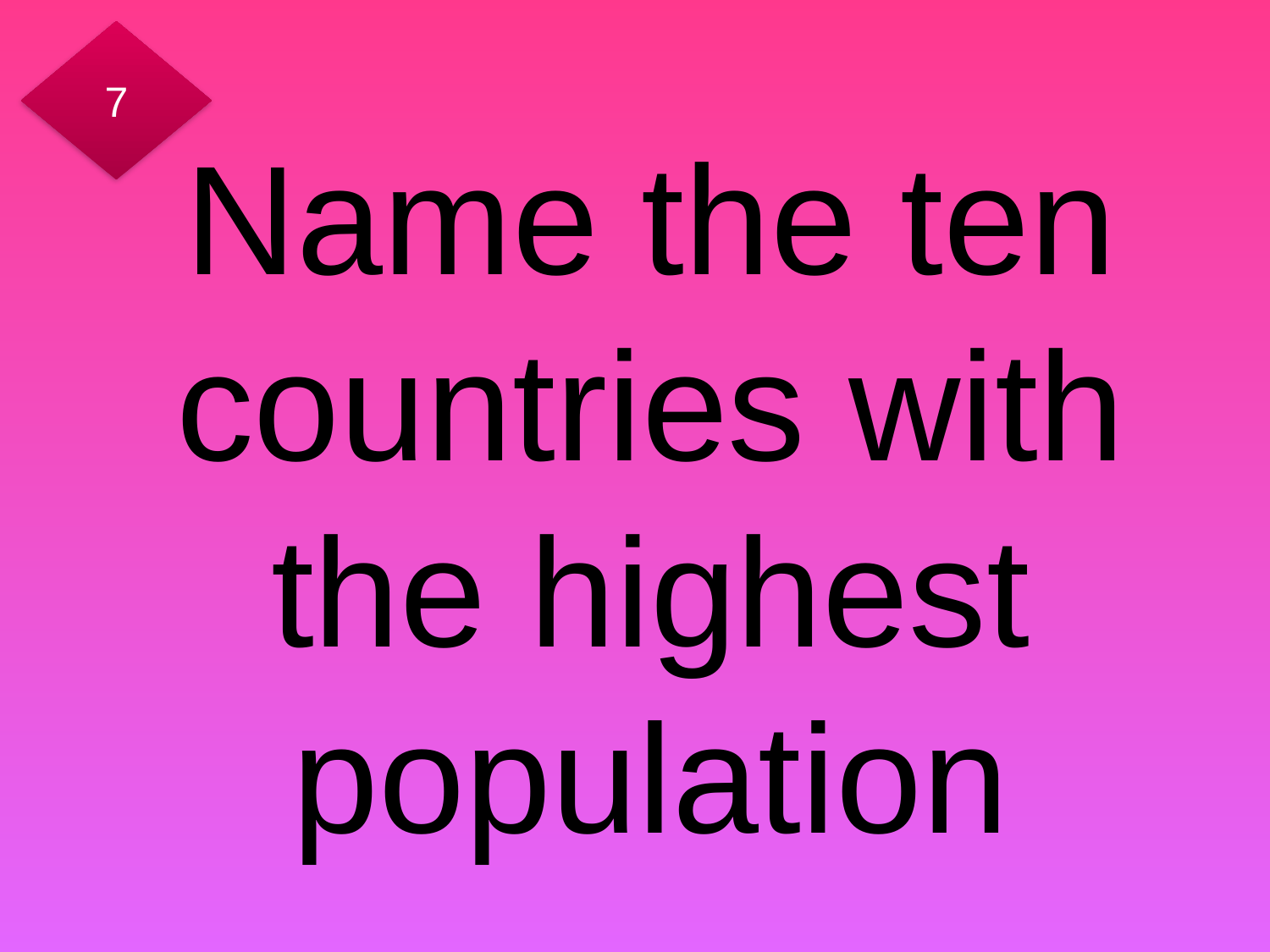

7
# Name the ten countries with the highest population